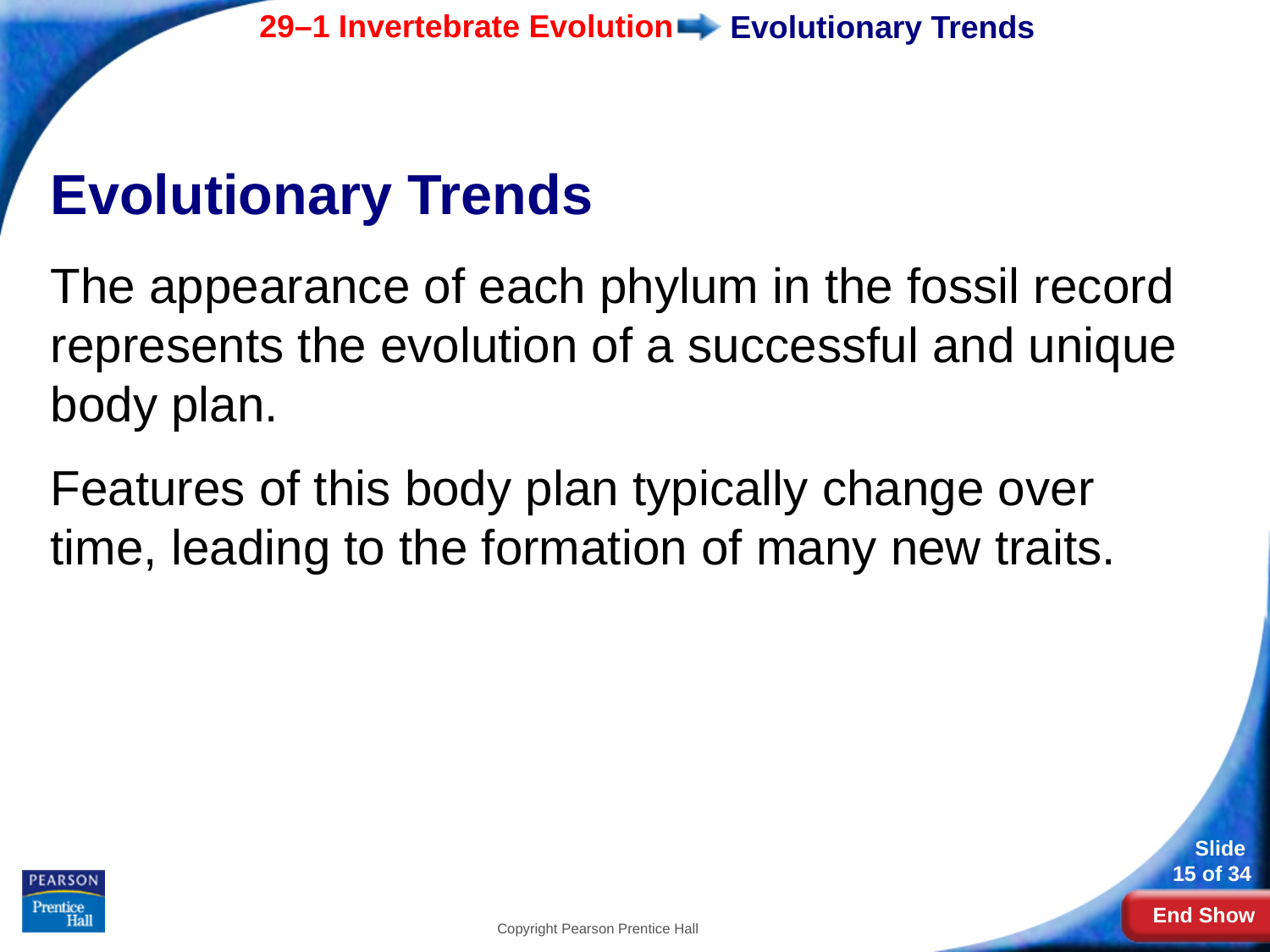

# Evolutionary Trends
Evolutionary Trends
The appearance of each phylum in the fossil record represents the evolution of a successful and unique body plan.
Features of this body plan typically change over time, leading to the formation of many new traits.

Copyright Pearson Prentice Hall